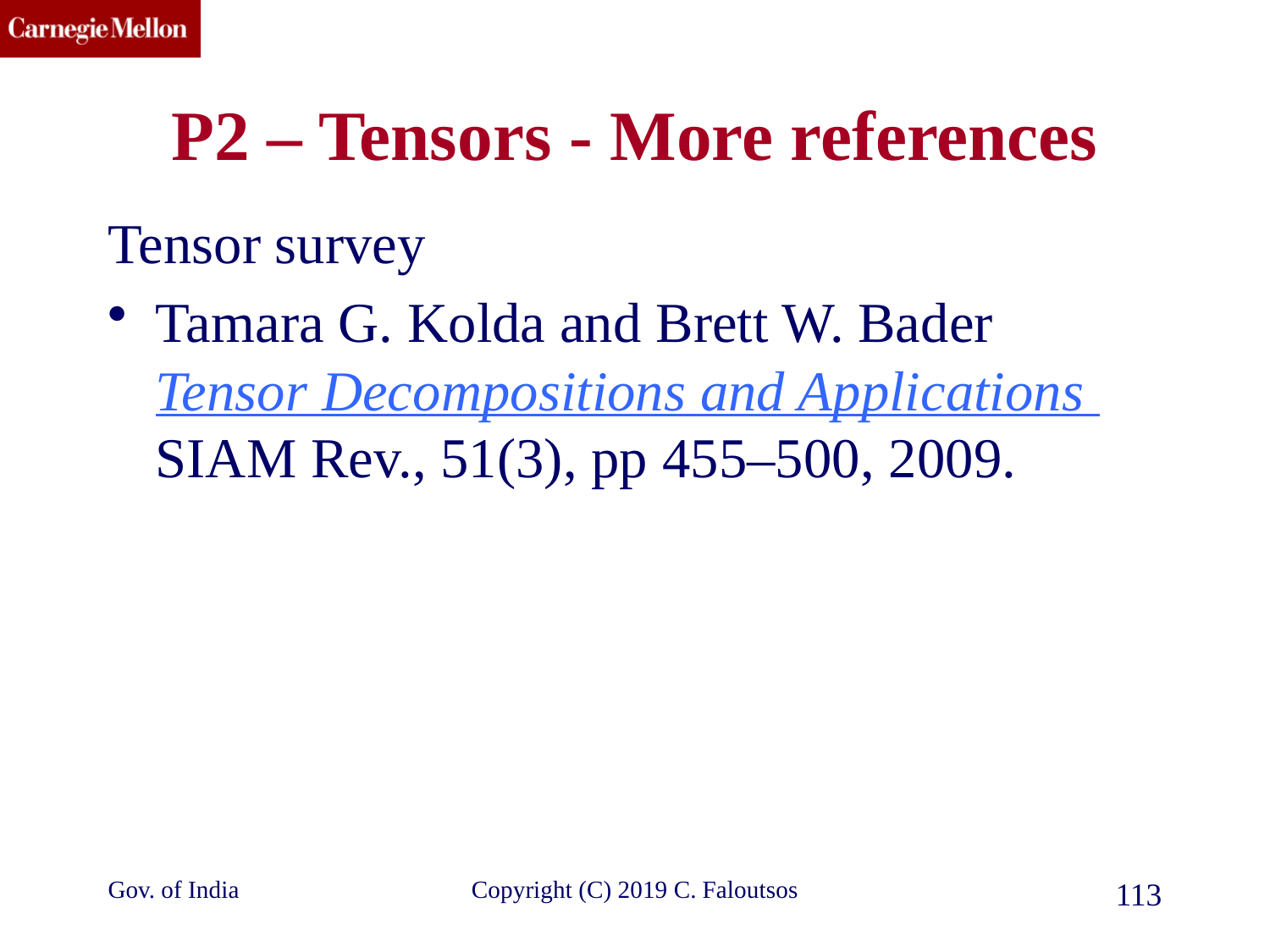

# P2 – Tensors - More references
Tensor survey
Tamara G. Kolda and Brett W. Bader Tensor Decompositions and Applications SIAM Rev., 51(3), pp 455–500, 2009.
Gov. of India
Copyright (C) 2019 C. Faloutsos
113